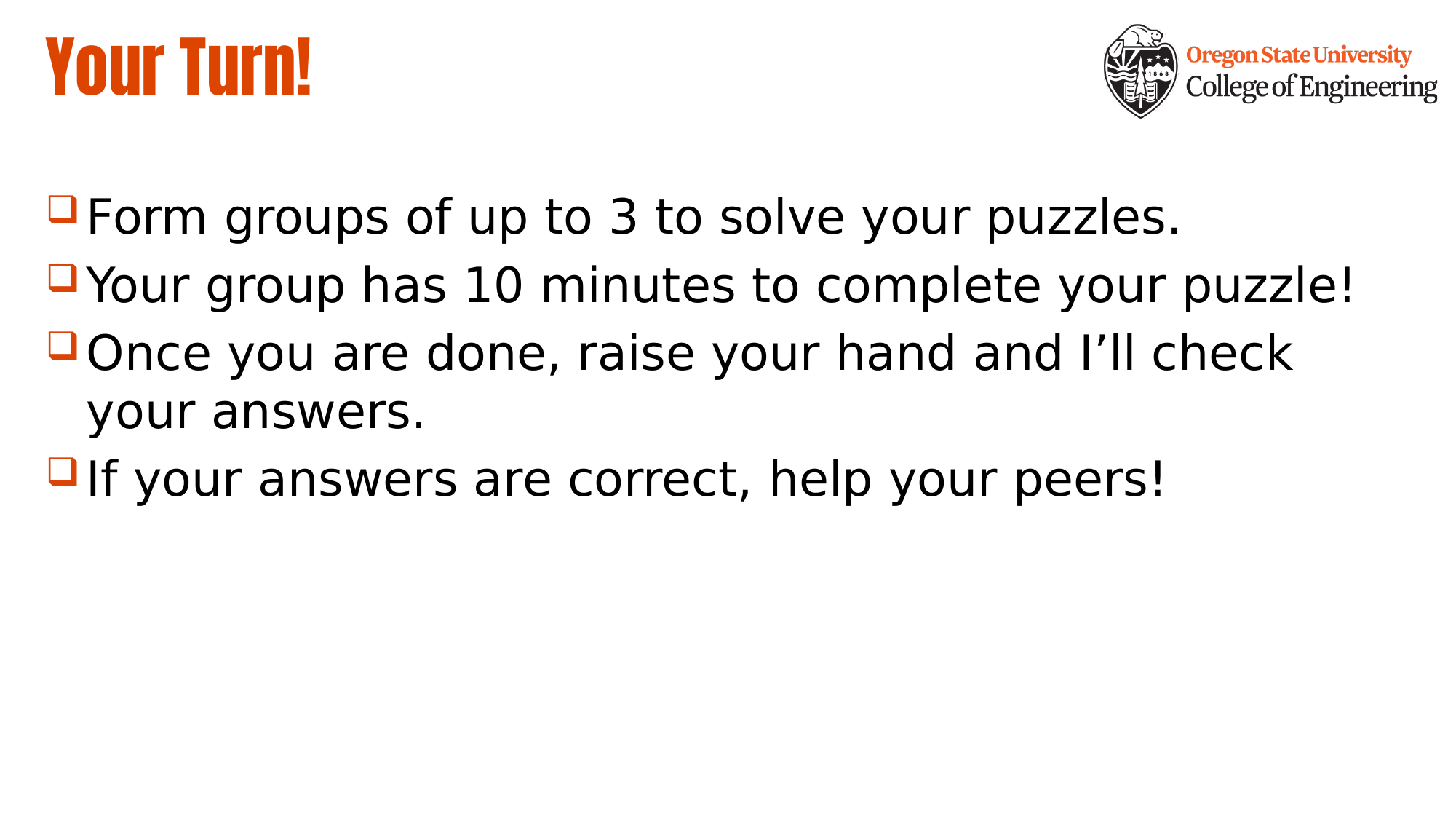

# Your Turn!
Form groups of up to 3 to solve your puzzles.
Your group has 10 minutes to complete your puzzle!
Once you are done, raise your hand and I’ll check your answers.
If your answers are correct, help your peers!